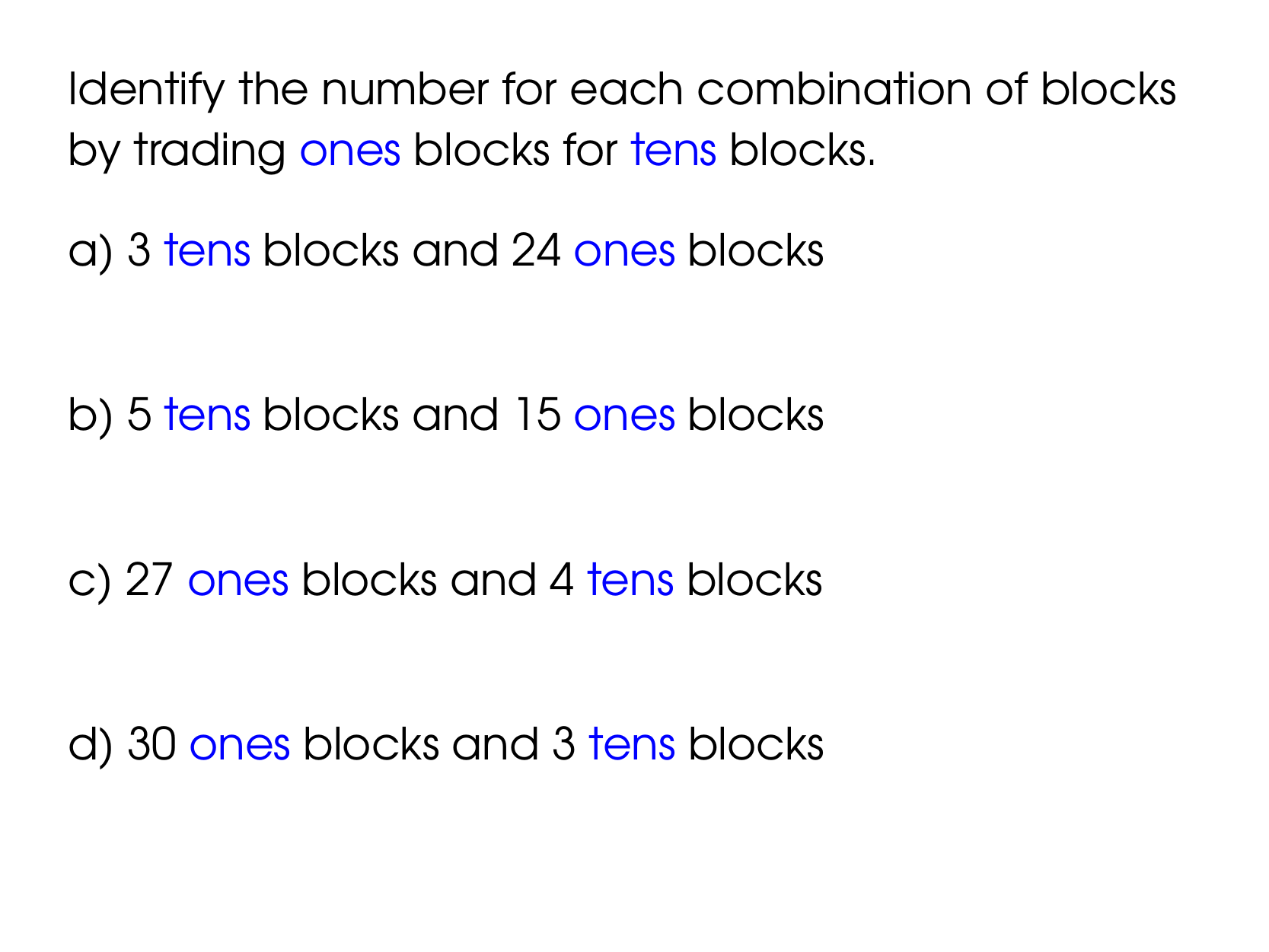

Identify the number for each combination of blocks
by trading ones blocks for tens blocks.
a) 3 tens blocks and 24 ones blocks
b) 5 tens blocks and 15 ones blocks
c) 27 ones blocks and 4 tens blocks
d) 30 ones blocks and 3 tens blocks